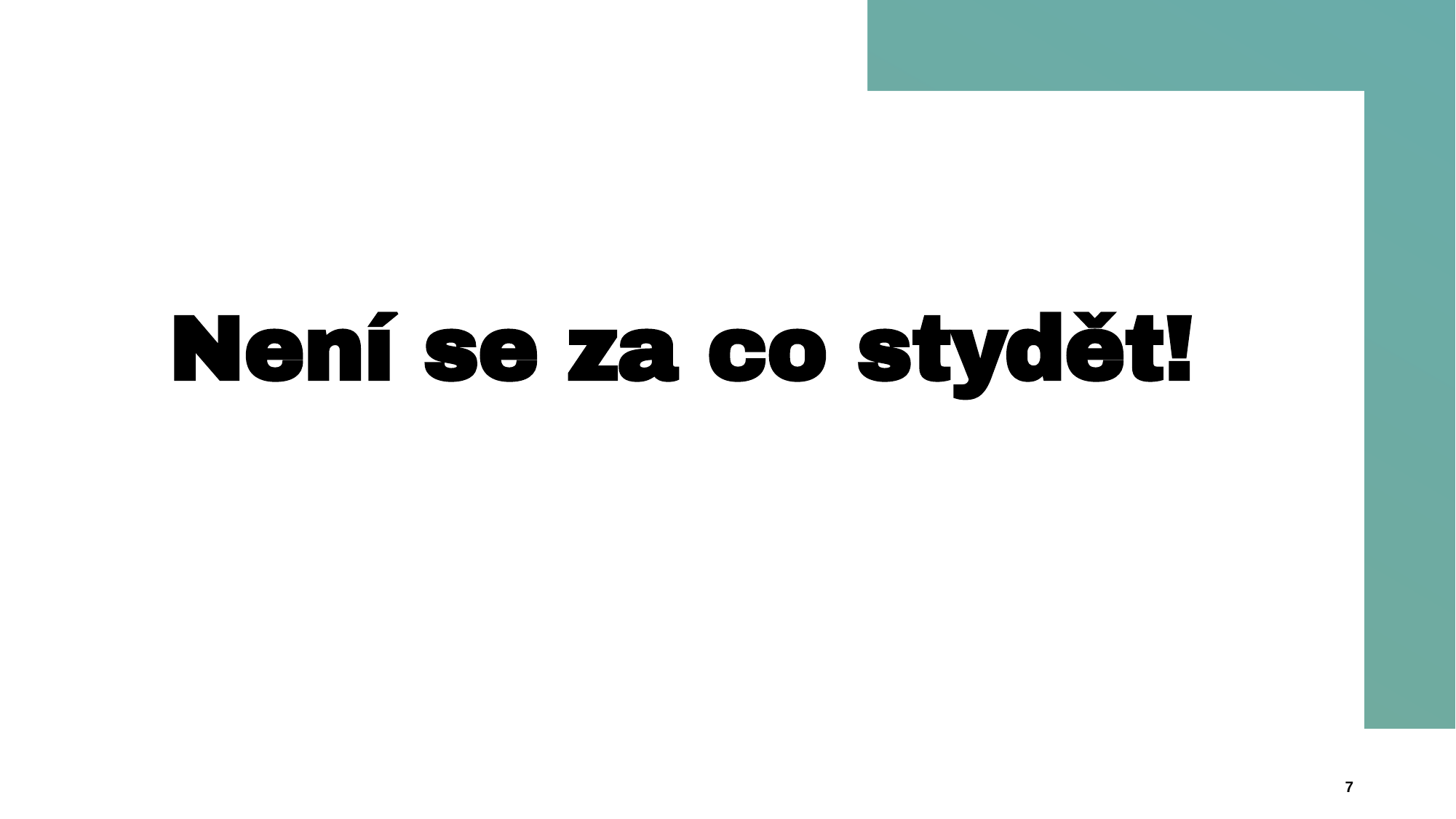

# Není se za co stydět!
7